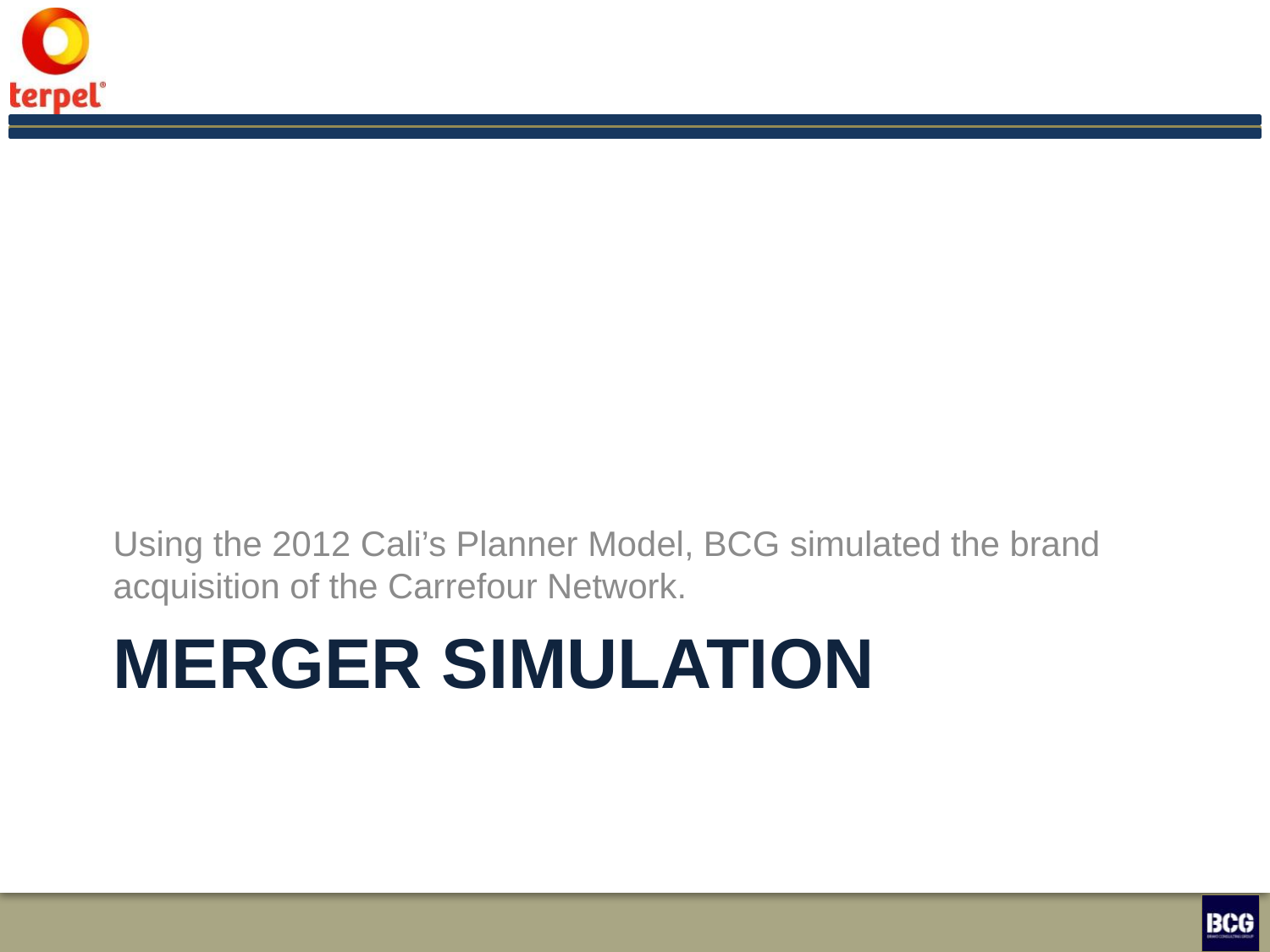

Using the 2012 Cali’s Planner Model, BCG simulated the brand acquisition of the Carrefour Network.
# Merger simulation